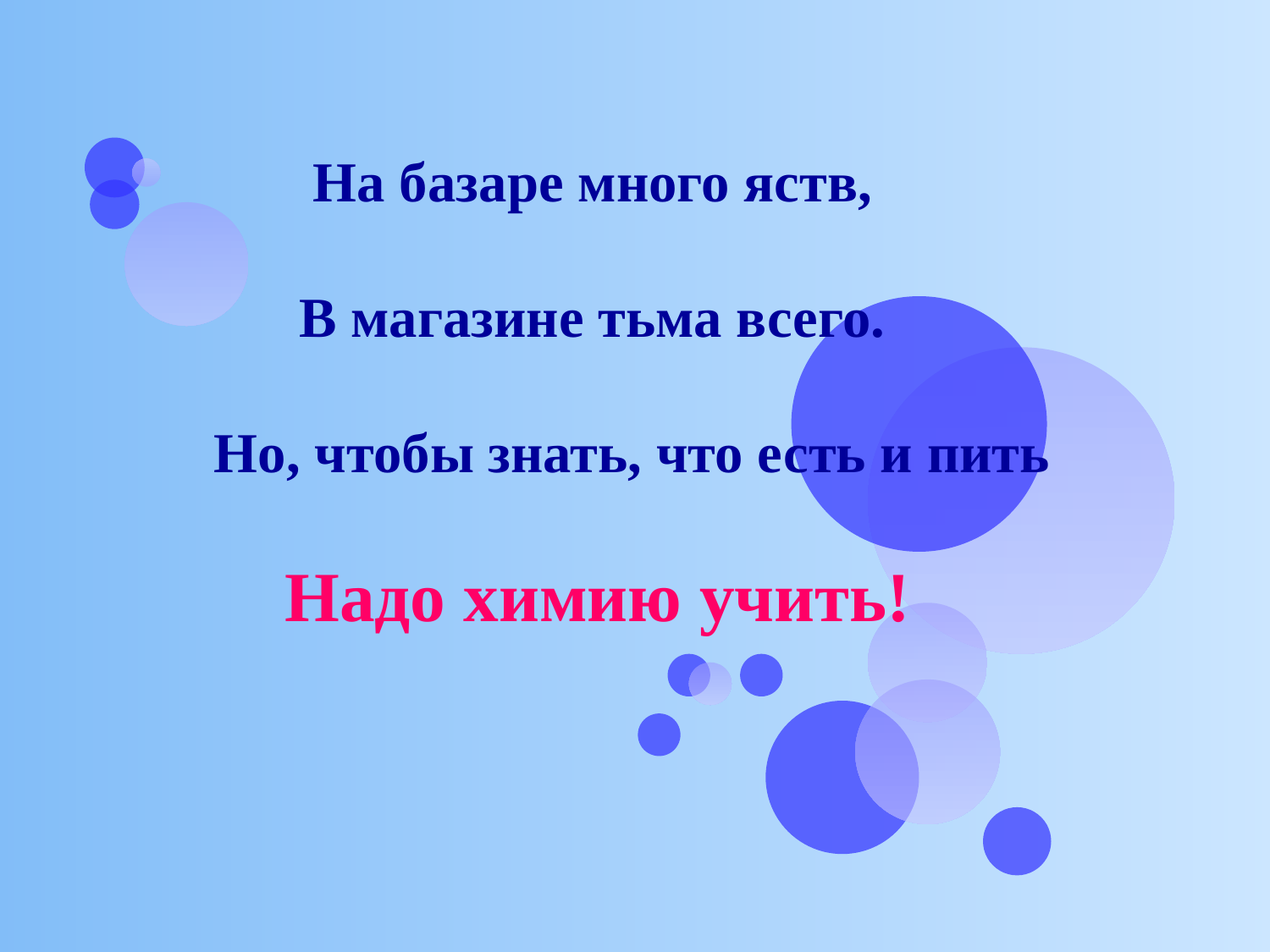

На базаре много яств,

         В магазине тьма всего.

   Но, чтобы знать, что есть и пить

        Надо химию учить!